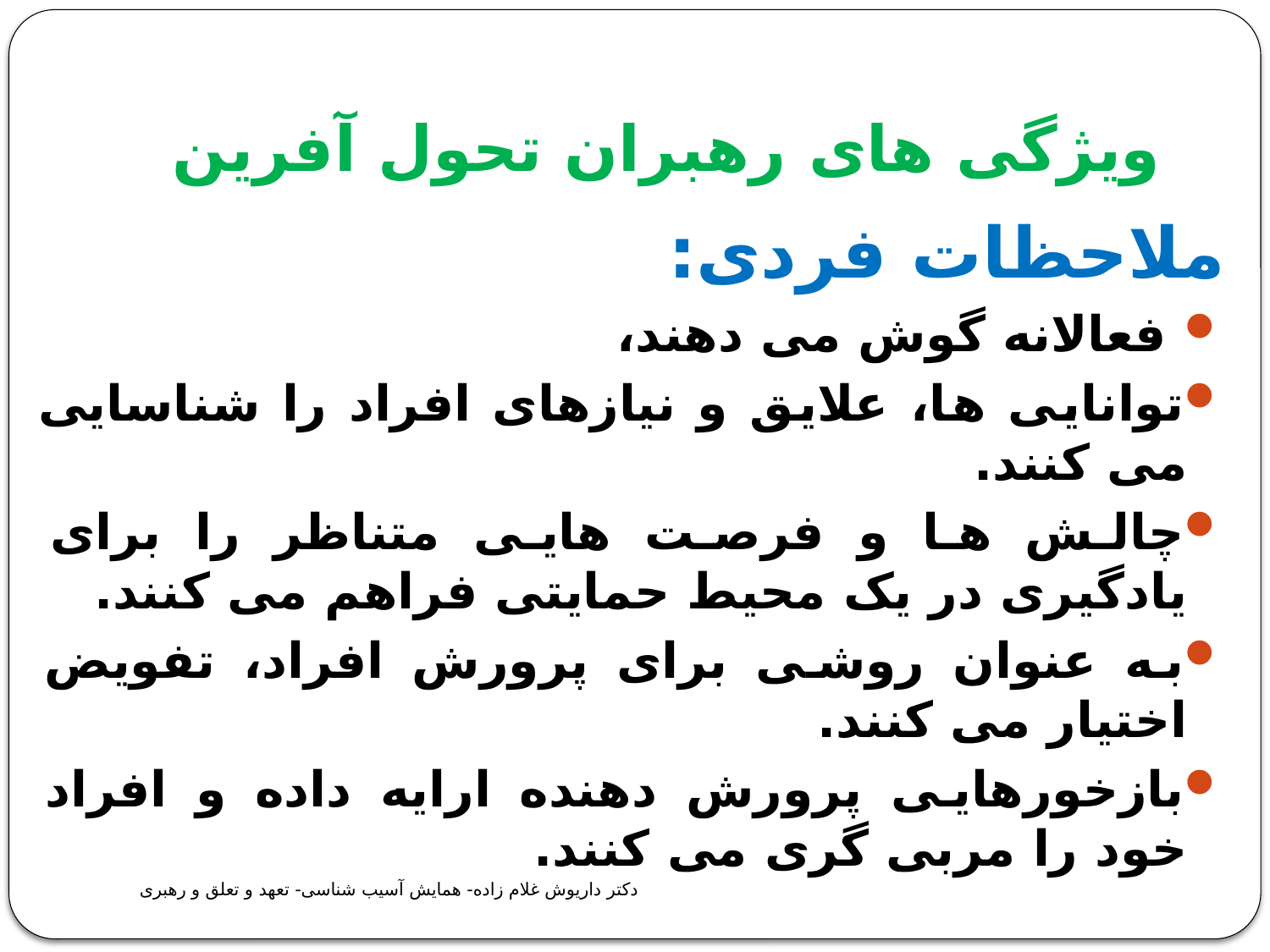

# ویژگی های رهبران تحول آفرین
ملاحظات فردی:
 فعالانه گوش می دهند،
توانایی ها، علایق و نیازهای افراد را شناسایی می کنند.
چالش ها و فرصت هایی متناظر را برای یادگیری در یک محیط حمایتی فراهم می کنند.
به عنوان روشی برای پرورش افراد، تفویض اختیار می کنند.
بازخورهایی پرورش دهنده ارایه داده و افراد خود را مربی گری می کنند.
دکتر داریوش غلام زاده- همایش آسیب شناسی- تعهد و تعلق و رهبری